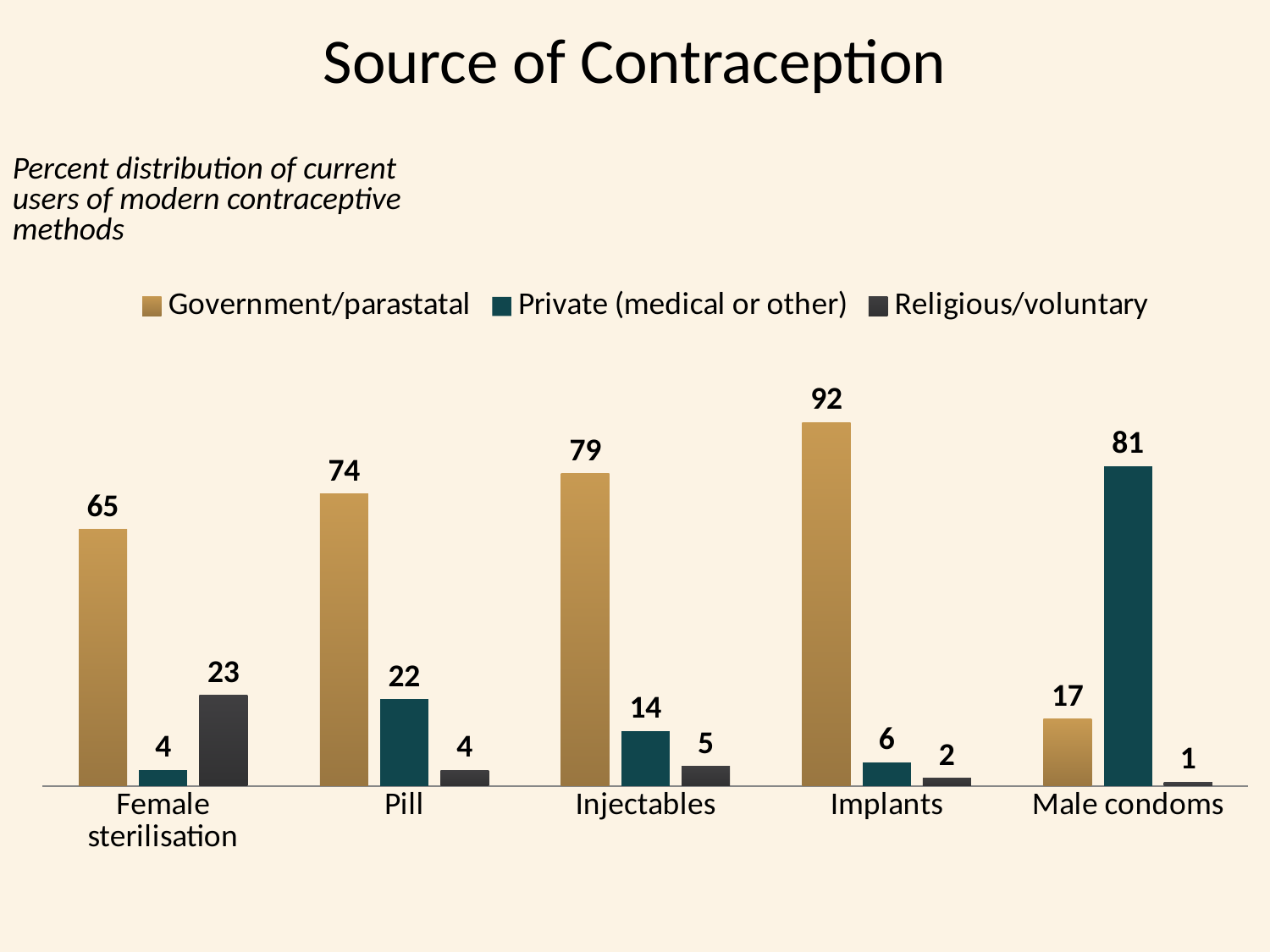

Source of Contraception
Percent distribution of current users of modern contraceptive methods

### Chart

| Category | Government/parastatal | Private (medical or other) | Religious/voluntary |
|---|---|---|---|
| Female sterilisation | 65.0 | 4.0 | 23.0 |
| Pill | 74.0 | 22.0 | 4.0 |
| Injectables | 79.0 | 14.0 | 5.0 |
| Implants | 92.0 | 6.0 | 2.0 |
| Male condoms | 17.0 | 81.0 | 1.0 |